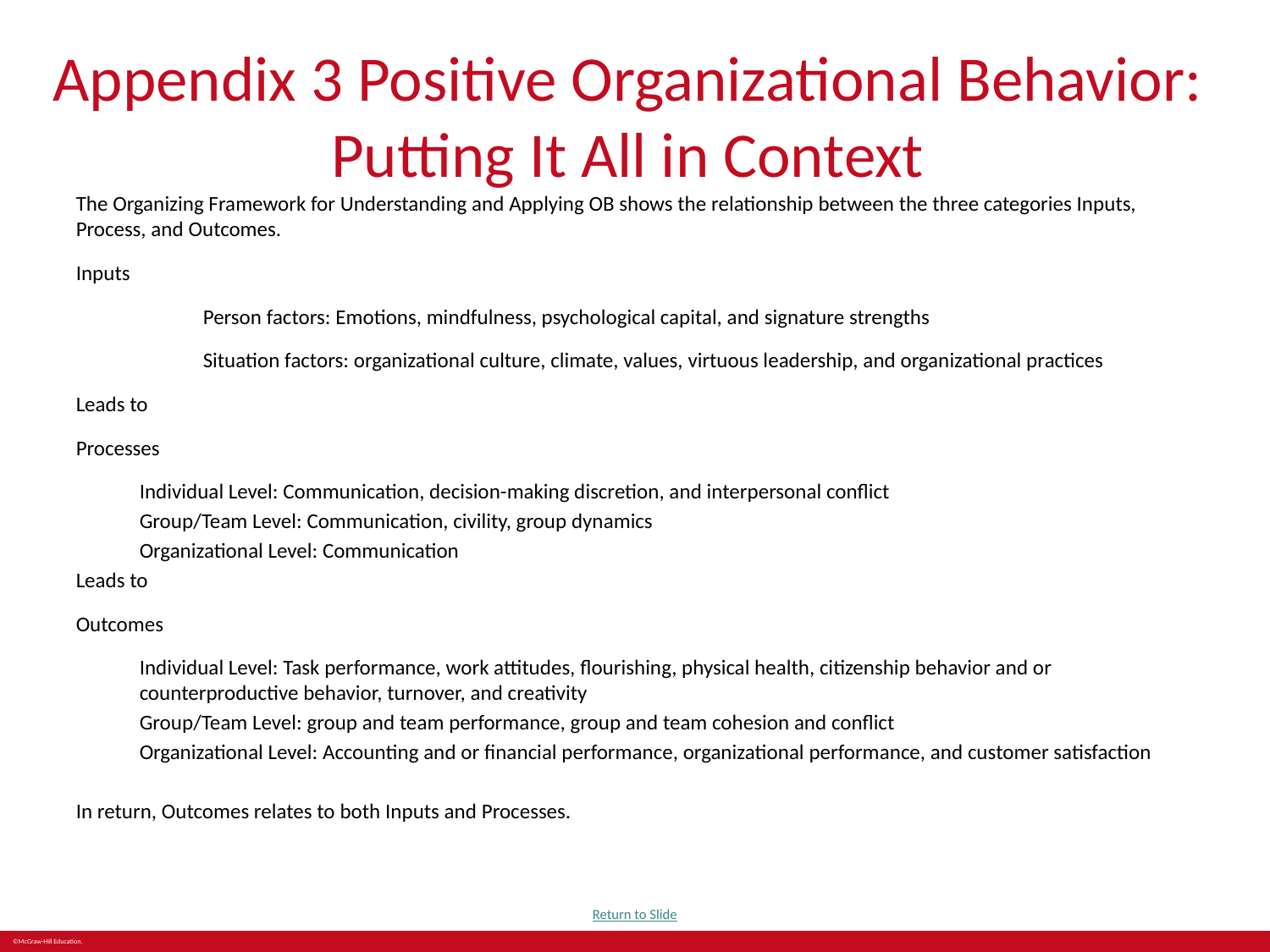

# Appendix 3 Positive Organizational Behavior: Putting It All in Context
The Organizing Framework for Understanding and Applying OB shows the relationship between the three categories Inputs, Process, and Outcomes.
Inputs
	Person factors: Emotions, mindfulness, psychological capital, and signature strengths
	Situation factors: organizational culture, climate, values, virtuous leadership, and organizational practices
Leads to
Processes
Individual Level: Communication, decision-making discretion, and interpersonal conflict
Group/Team Level: Communication, civility, group dynamics
Organizational Level: Communication
Leads to
Outcomes
Individual Level: Task performance, work attitudes, flourishing, physical health, citizenship behavior and or counterproductive behavior, turnover, and creativity
Group/Team Level: group and team performance, group and team cohesion and conflict
Organizational Level: Accounting and or financial performance, organizational performance, and customer satisfaction

In return, Outcomes relates to both Inputs and Processes.
Return to Slide